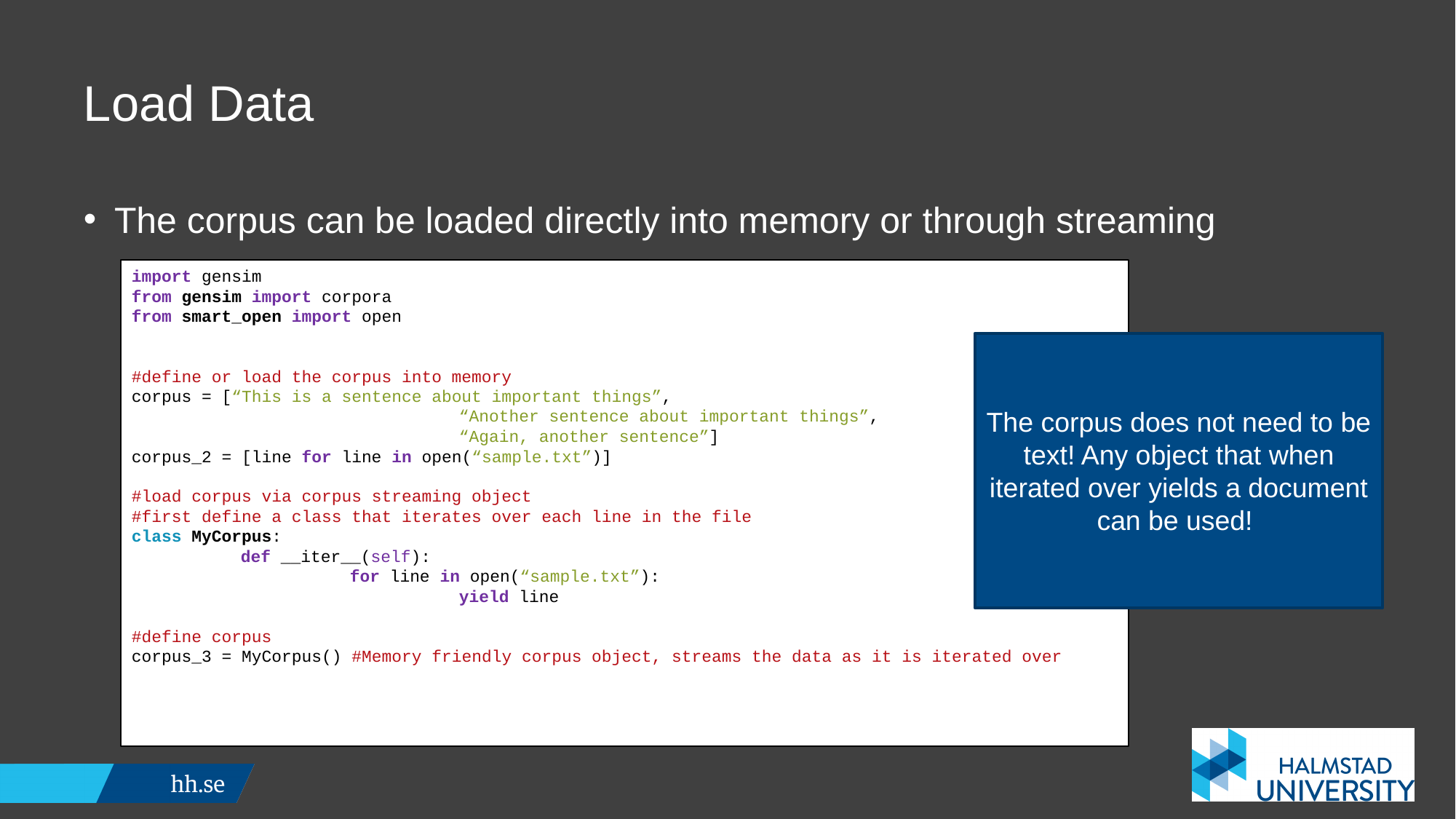

# Load Data
The corpus can be loaded directly into memory or through streaming
import gensim
from gensim import corpora
from smart_open import open

#define or load the corpus into memory
corpus = [“This is a sentence about important things”,
			“Another sentence about important things”,
			“Again, another sentence”]
corpus_2 = [line for line in open(“sample.txt”)]

#load corpus via corpus streaming object
#first define a class that iterates over each line in the file
class MyCorpus:
	def __iter__(self):
		for line in open(“sample.txt”):
			yield line

#define corpus
corpus_3 = MyCorpus() #Memory friendly corpus object, streams the data as it is iterated over

The corpus does not need to be text! Any object that when iterated over yields a document can be used!